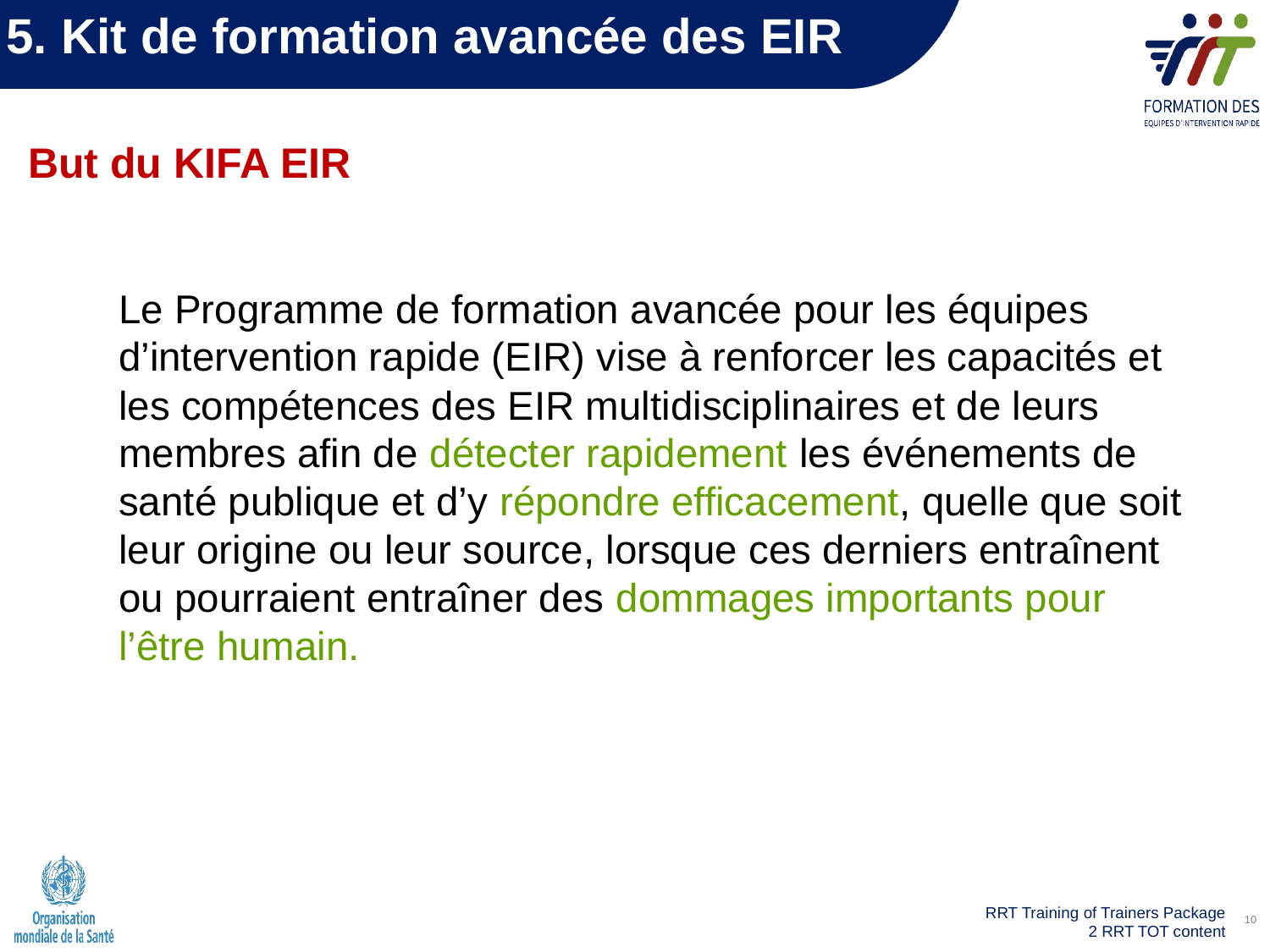

5. Kit de formation avancée des EIR
But du KIFA EIR
Le Programme de formation avancée pour les équipes d’intervention rapide (EIR) vise à renforcer les capacités et les compétences des EIR multidisciplinaires et de leurs membres afin de détecter rapidement les événements de santé publique et d’y répondre efficacement, quelle que soit leur origine ou leur source, lorsque ces derniers entraînent ou pourraient entraîner des dommages importants pour l’être humain.